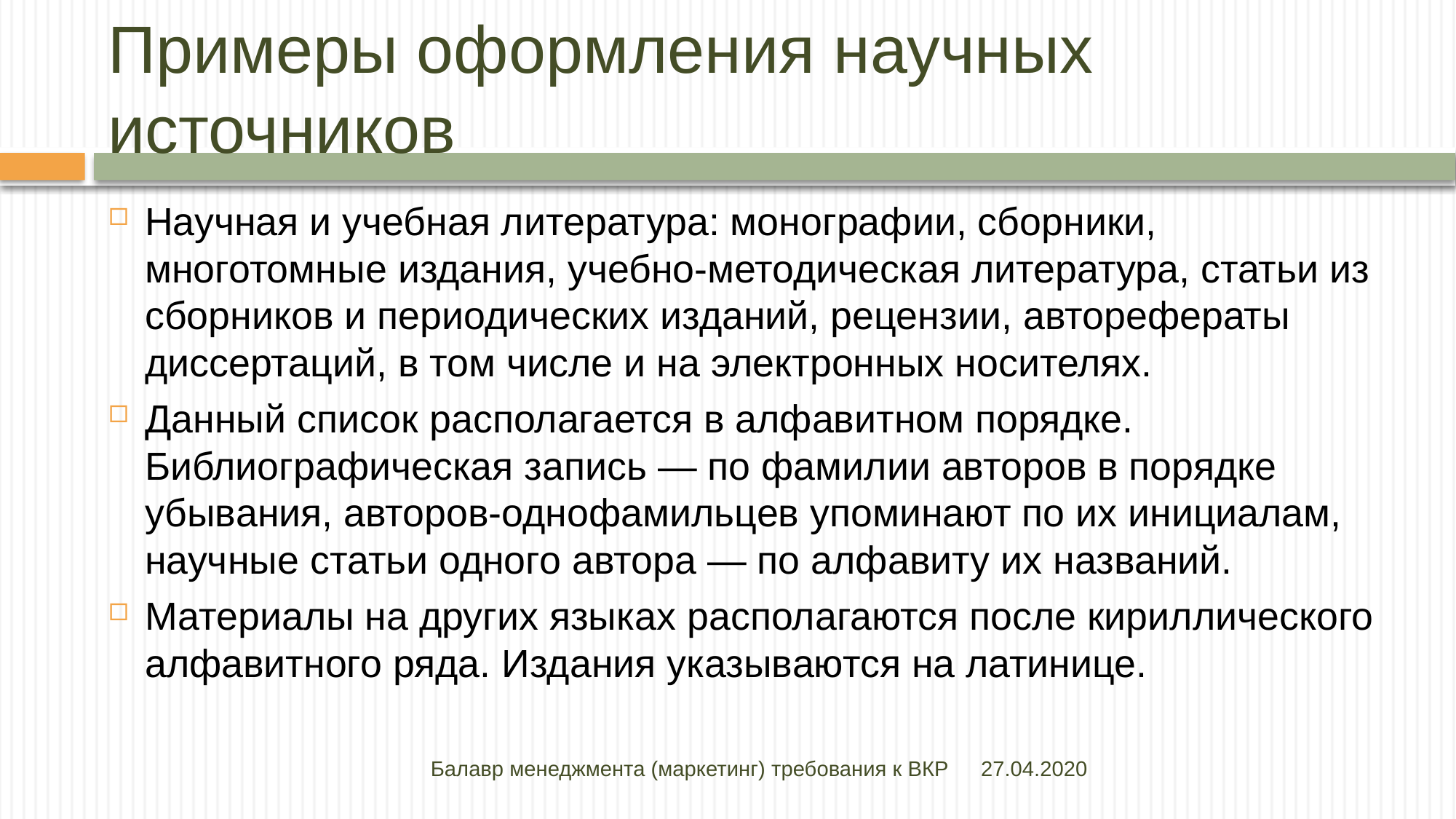

# Примеры оформления научных источников
Научная и учебная литература: монографии, сборники, многотомные издания, учебно-методическая литература, статьи из сборников и периодических изданий, рецензии, авторефераты диссертаций, в том числе и на электронных носителях.
Данный список располагается в алфавитном порядке. Библиографическая запись — по фамилии авторов в порядке убывания, авторов-однофамильцев упоминают по их инициалам, научные статьи одного автора — по алфавиту их названий.
Материалы на других языках располагаются после кириллического алфавитного ряда. Издания указываются на латинице.
Балавр менеджмента (маркетинг) требования к ВКР
27.04.2020